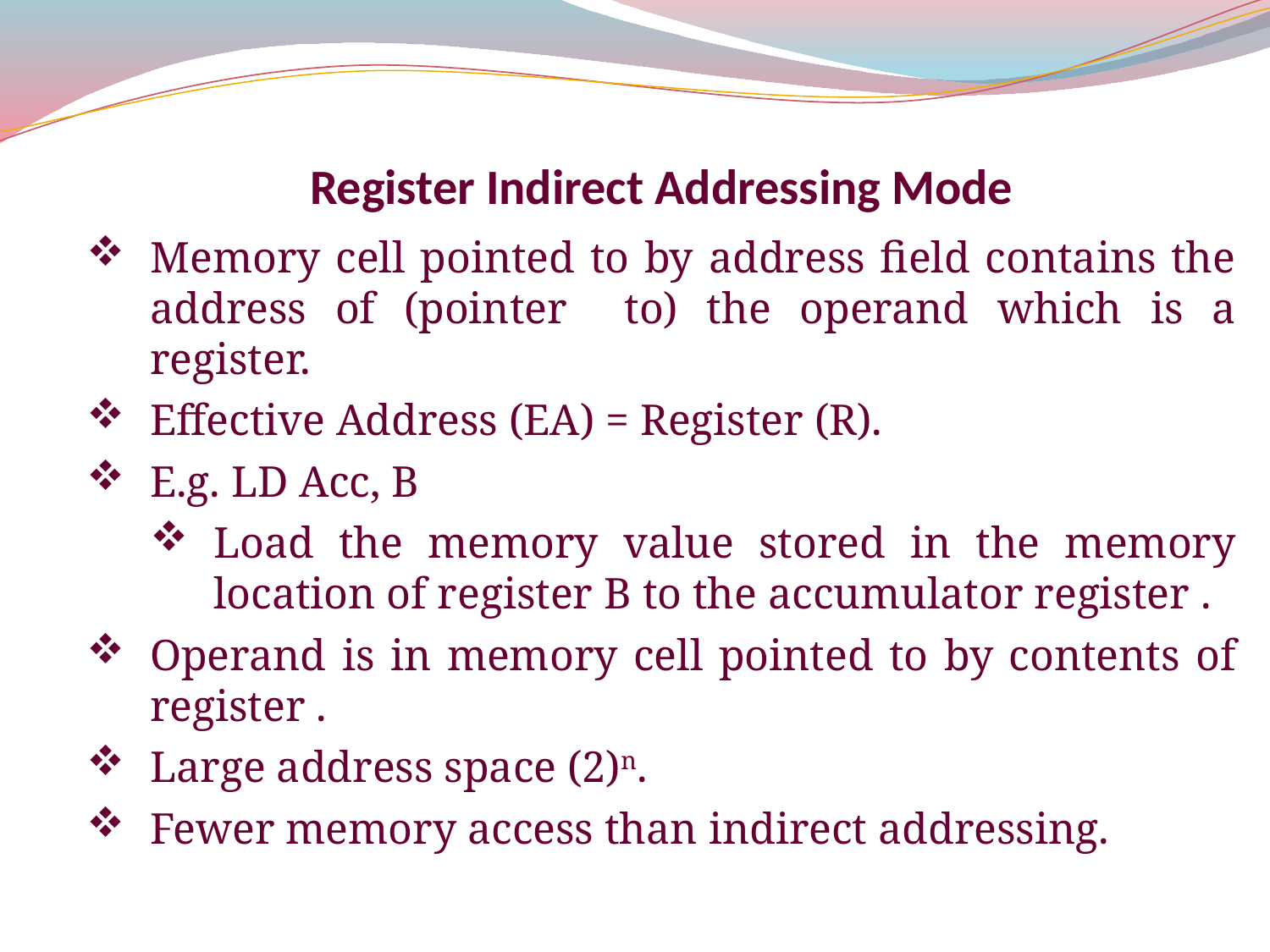

Register Indirect Addressing Mode
Memory cell pointed to by address field contains the address of (pointer  to) the operand which is a register.
Effective Address (EA) = Register (R).
E.g. LD Acc, B
Load the memory value stored in the memory location of register B to the accumulator register .
Operand is in memory cell pointed to by contents of register .
Large address space (2)n.
Fewer memory access than indirect addressing.